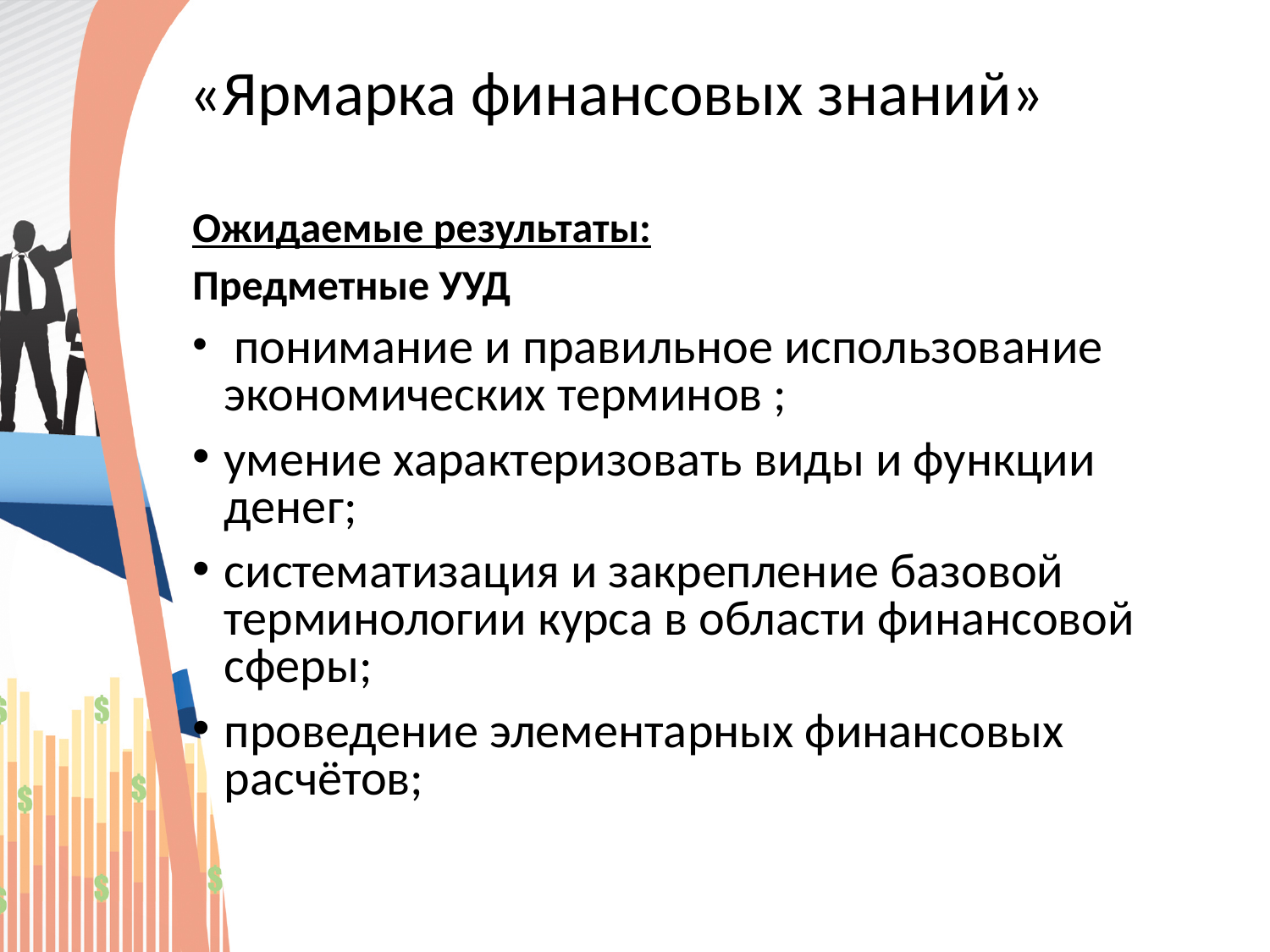

«Ярмарка финансовых знаний»
Ожидаемые результаты:
Предметные УУД
 понимание и правильное использование экономических терминов ;
умение характеризовать виды и функции денег;
систематизация и закрепление базовой терминологии курса в области финансовой сферы;
проведение элементарных финансовых расчётов;